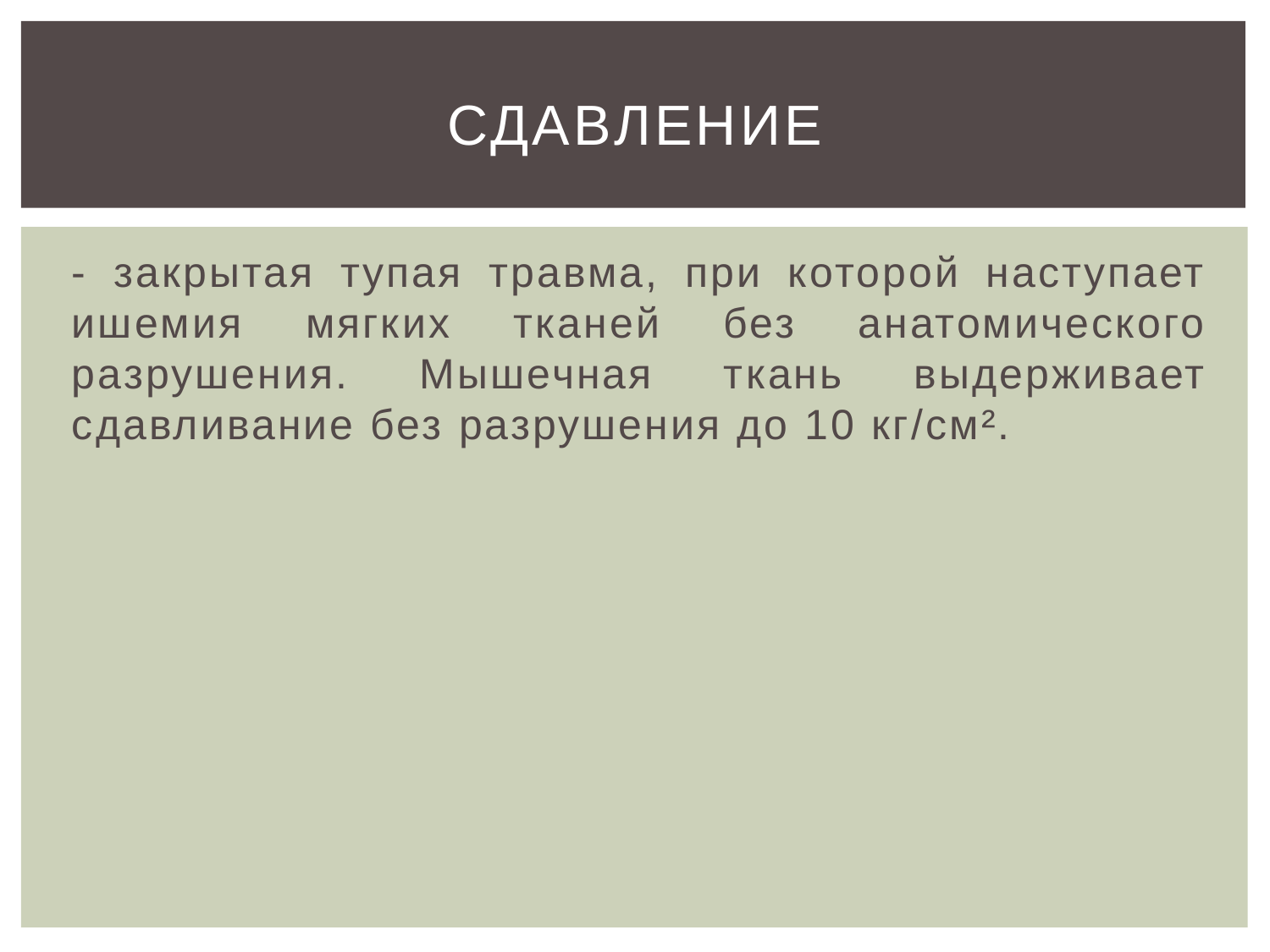

# Сдавление
- закрытая тупая травма, при которой наступает ишемия мягких тканей без анатомического разрушения. Мышечная ткань выдерживает сдавливание без разрушения до 10 кг/см².